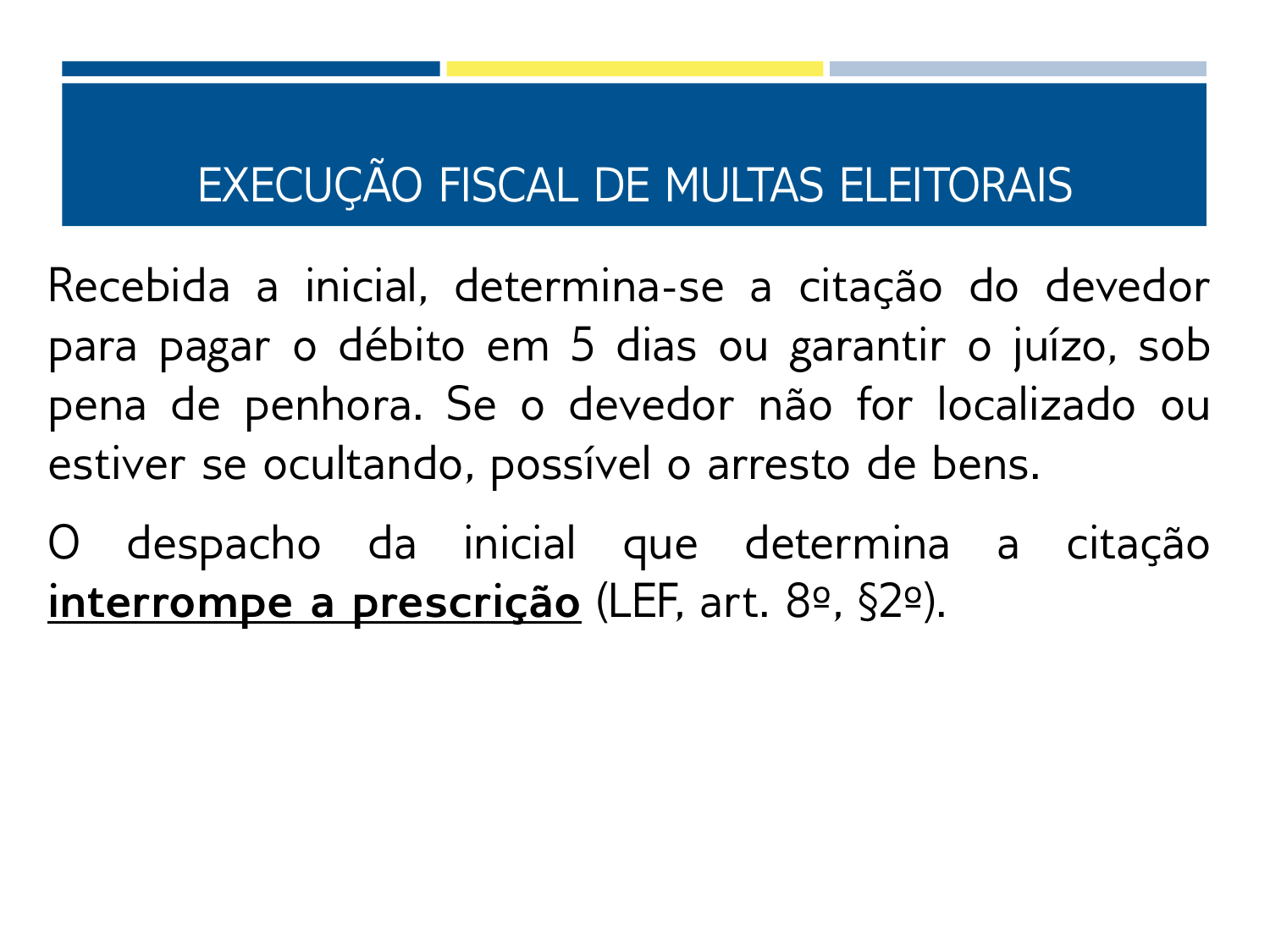

# EXECUÇÃO FISCAL DE MULTAS ELEITORAIS
Recebida a inicial, determina-se a citação do devedor para pagar o débito em 5 dias ou garantir o juízo, sob pena de penhora. Se o devedor não for localizado ou estiver se ocultando, possível o arresto de bens.
O despacho da inicial que determina a citação interrompe a prescrição (LEF, art. 8º, §2º).